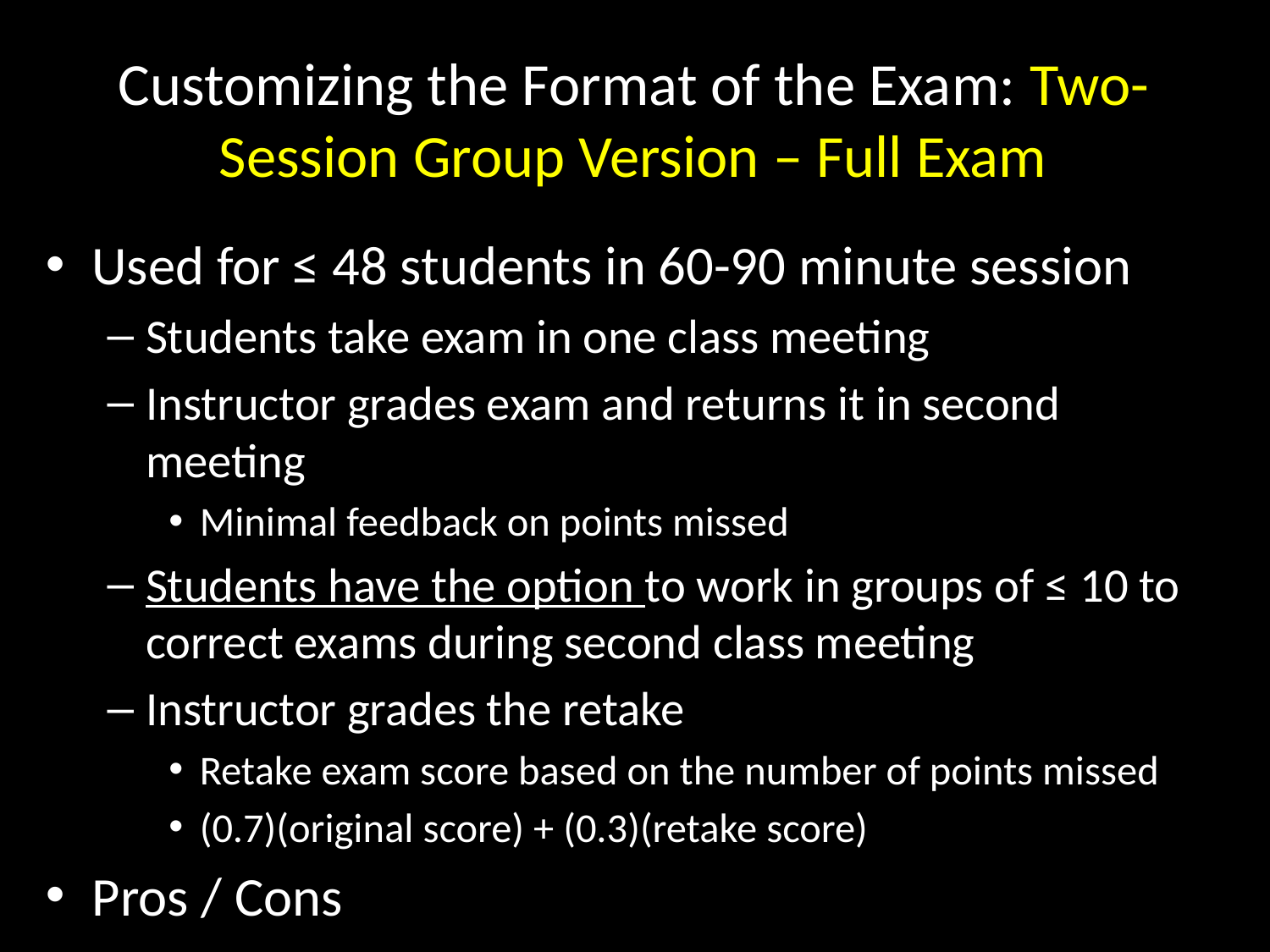

# Customizing the Format of the Exam: Two-Session Group Version – Full Exam
Used for ≤ 48 students in 60-90 minute session
Students take exam in one class meeting
Instructor grades exam and returns it in second meeting
Minimal feedback on points missed
Students have the option to work in groups of ≤ 10 to correct exams during second class meeting
Instructor grades the retake
Retake exam score based on the number of points missed
(0.7)(original score) + (0.3)(retake score)
Pros / Cons